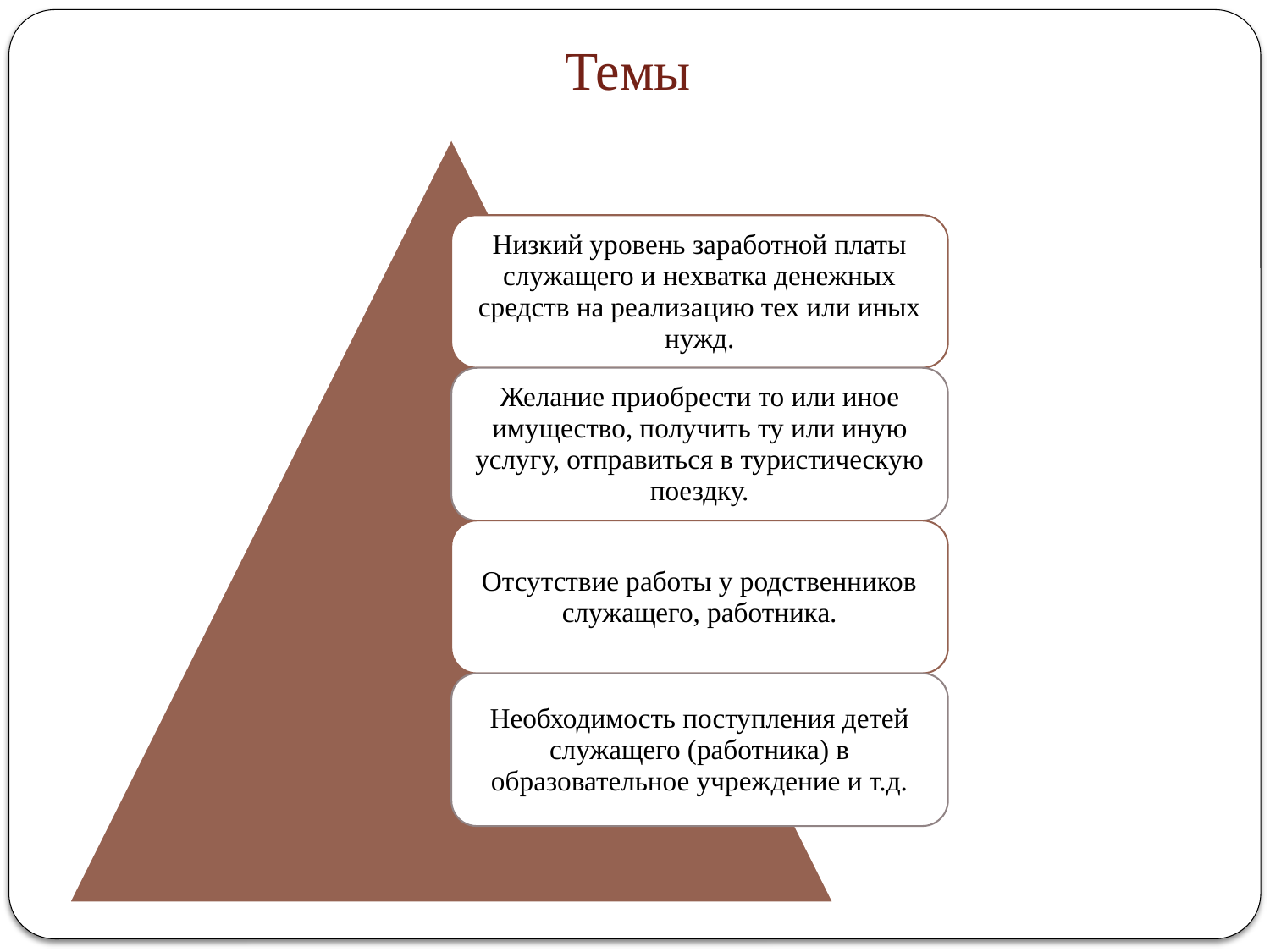

# Темы
Низкий уровень заработной платы служащего и нехватка денежных средств на реализацию тех или иных нужд.
Желание приобрести то или иное имущество, получить ту или иную услугу, отправиться в туристическую поездку.
Отсутствие работы у родственников служащего, работника.
Необходимость поступления детей служащего (работника) в образовательное учреждение и т.д.